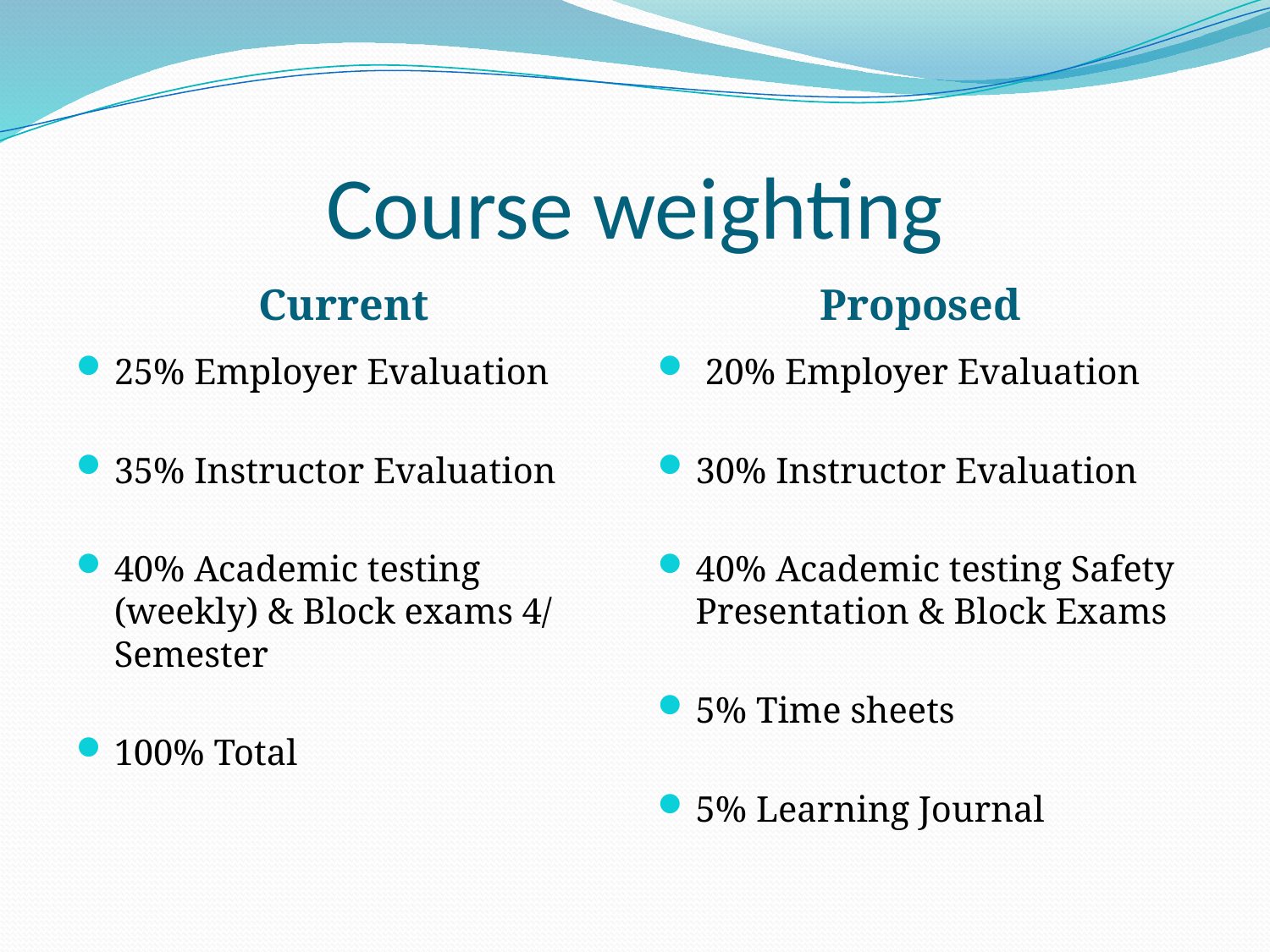

# Course weighting
Current
Proposed
25% Employer Evaluation

35% Instructor Evaluation

40% Academic testing (weekly) & Block exams 4/ Semester

100% Total
 20% Employer Evaluation

30% Instructor Evaluation

40% Academic testing Safety Presentation & Block Exams

5% Time sheets

5% Learning Journal